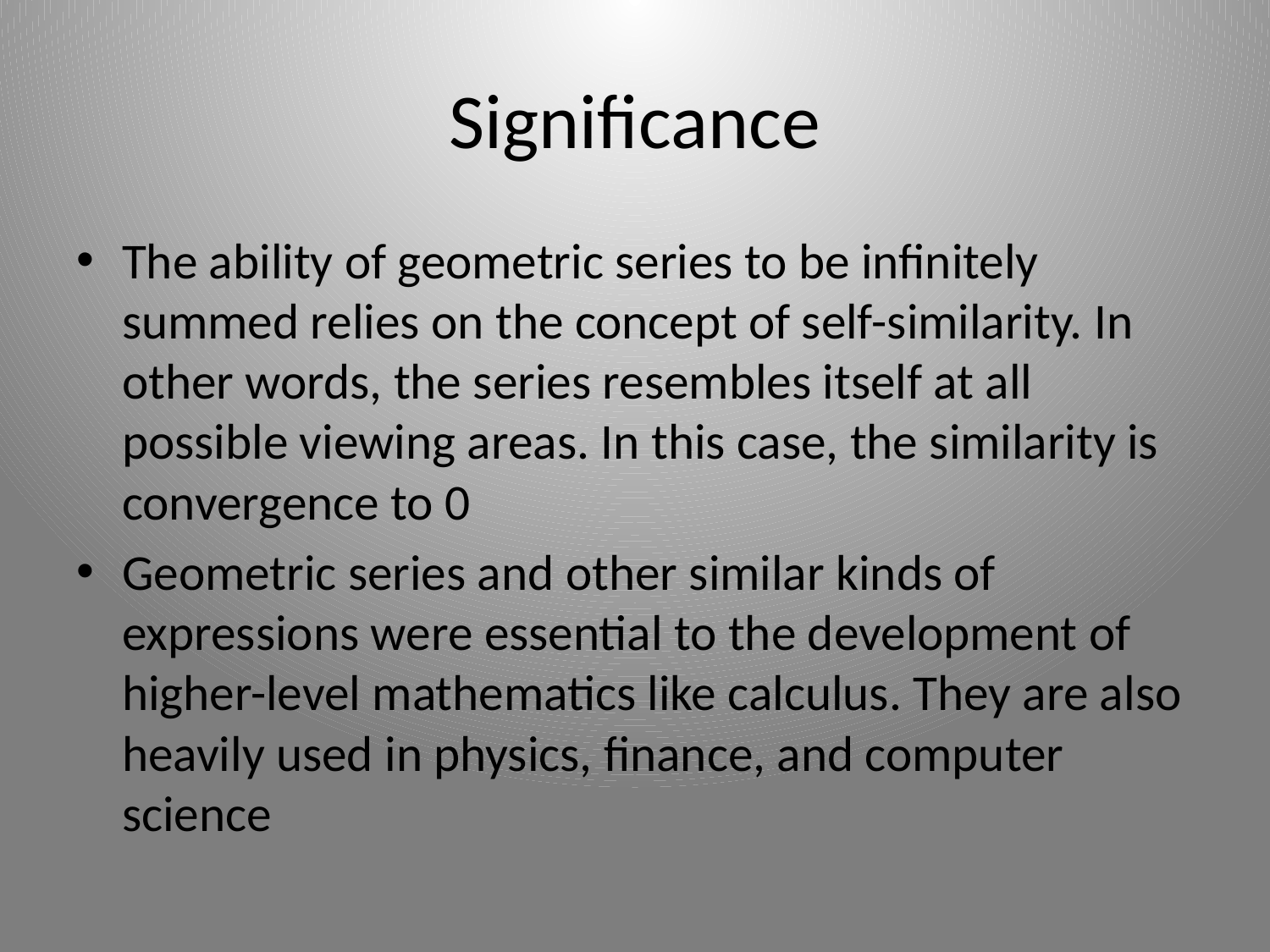

# Significance
The ability of geometric series to be infinitely summed relies on the concept of self-similarity. In other words, the series resembles itself at all possible viewing areas. In this case, the similarity is convergence to 0
Geometric series and other similar kinds of expressions were essential to the development of higher-level mathematics like calculus. They are also heavily used in physics, finance, and computer science